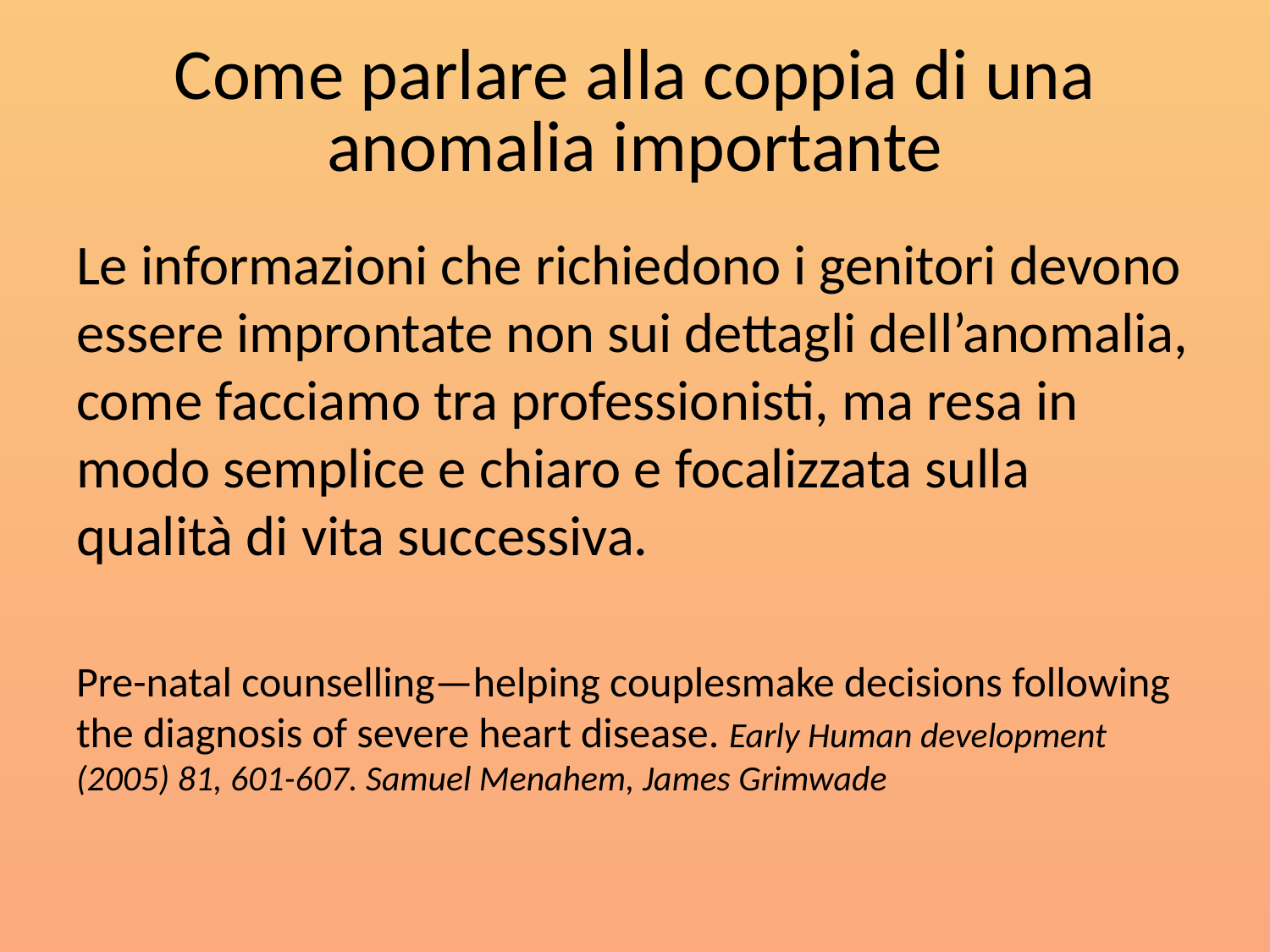

# Come parlare alla coppia di una anomalia importante
Le informazioni che richiedono i genitori devono essere improntate non sui dettagli dell’anomalia, come facciamo tra professionisti, ma resa in modo semplice e chiaro e focalizzata sulla qualità di vita successiva.

Pre-natal counselling—helping couplesmake decisions following the diagnosis of severe heart disease. Early Human development (2005) 81, 601-607. Samuel Menahem, James Grimwade